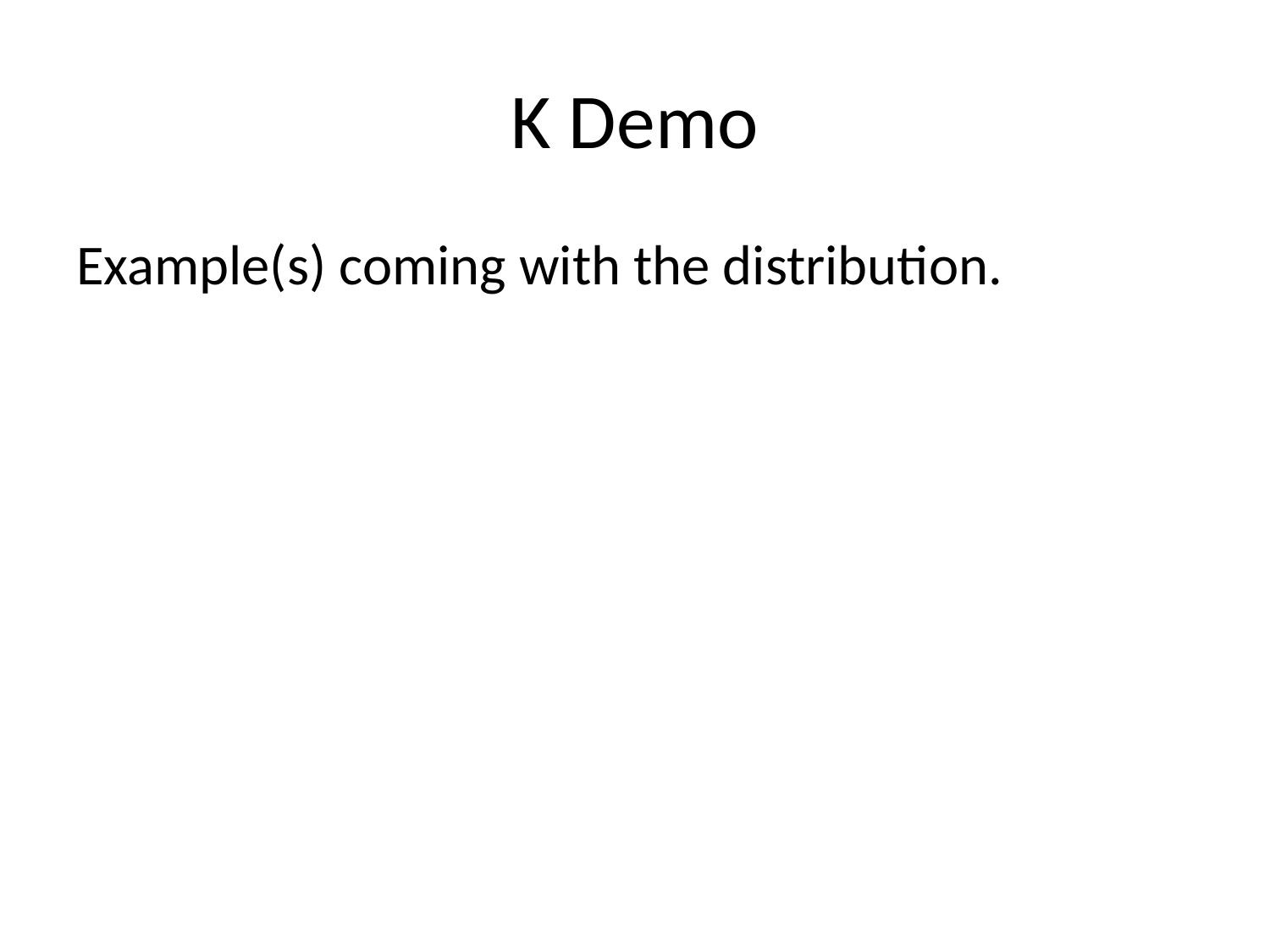

# K Demo
Example(s) coming with the distribution.